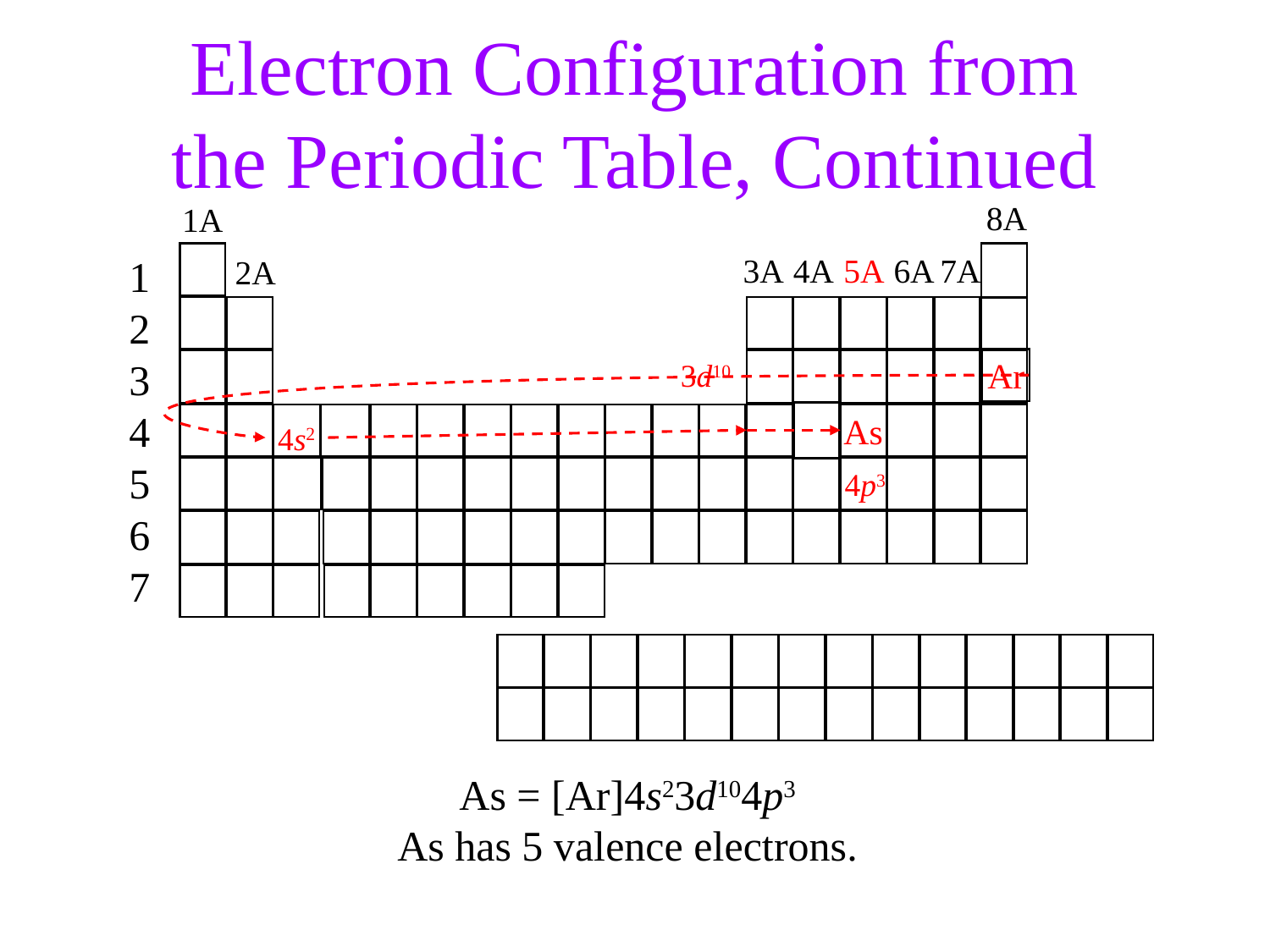

Electron Configuration from
the Periodic Table, Continued
8A
1A
1
2
3
4
5
6
7

3A
4A
5A
6A
7A

2A

3d10
Ar

As

4s2

4p3

As = [Ar]4s23d104p3
As has 5 valence electrons.